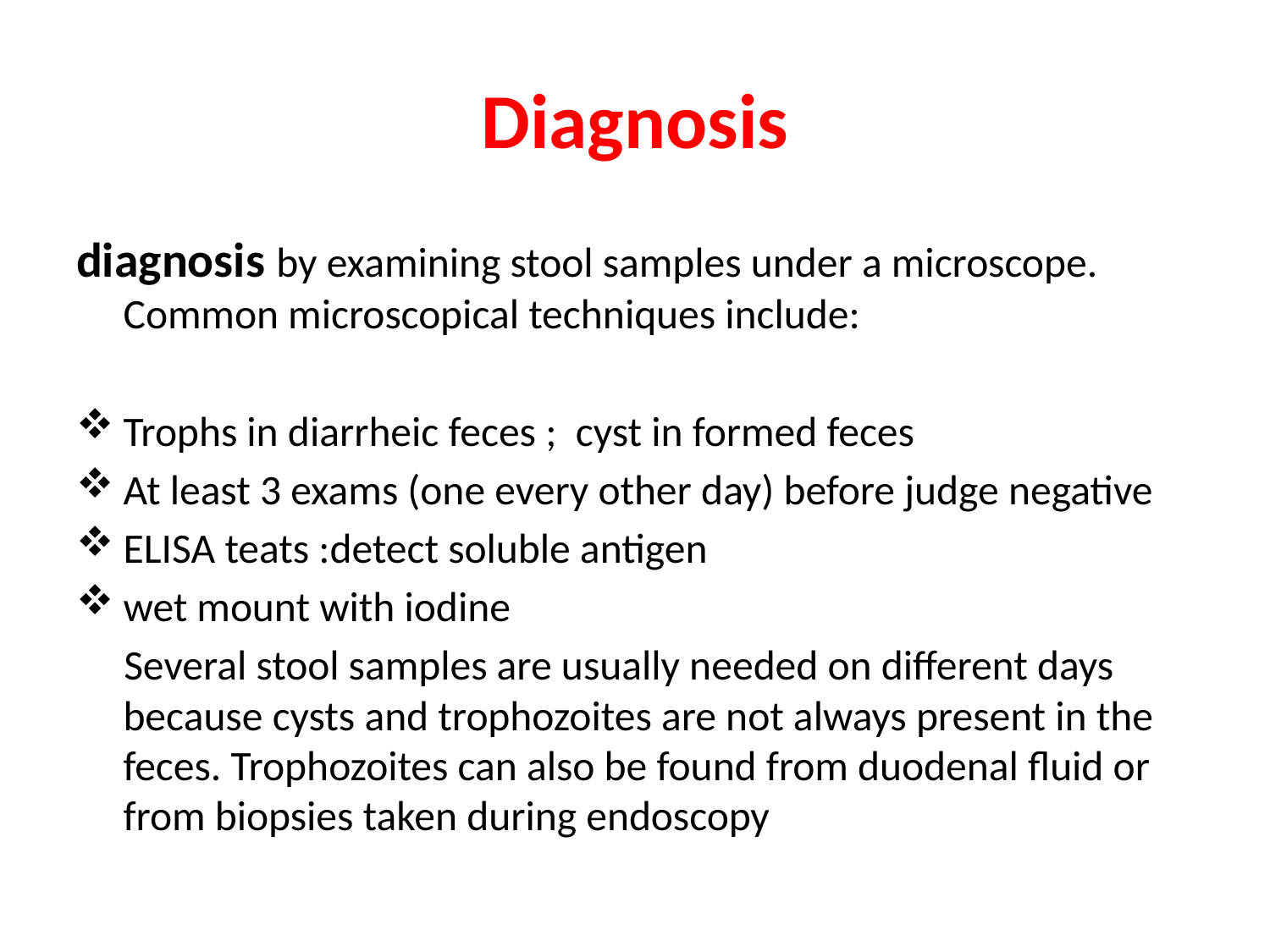

# Diagnosis
diagnosis by examining stool samples under a microscope. Common microscopical techniques include:

Trophs in diarrheic feces ;  cyst in formed feces
At least 3 exams (one every other day) before judge negative
ELISA teats :detect soluble antigen
wet mount with iodine
     Several stool samples are usually needed on different days because cysts and trophozoites are not always present in the feces. Trophozoites can also be found from duodenal fluid or from biopsies taken during endoscopy